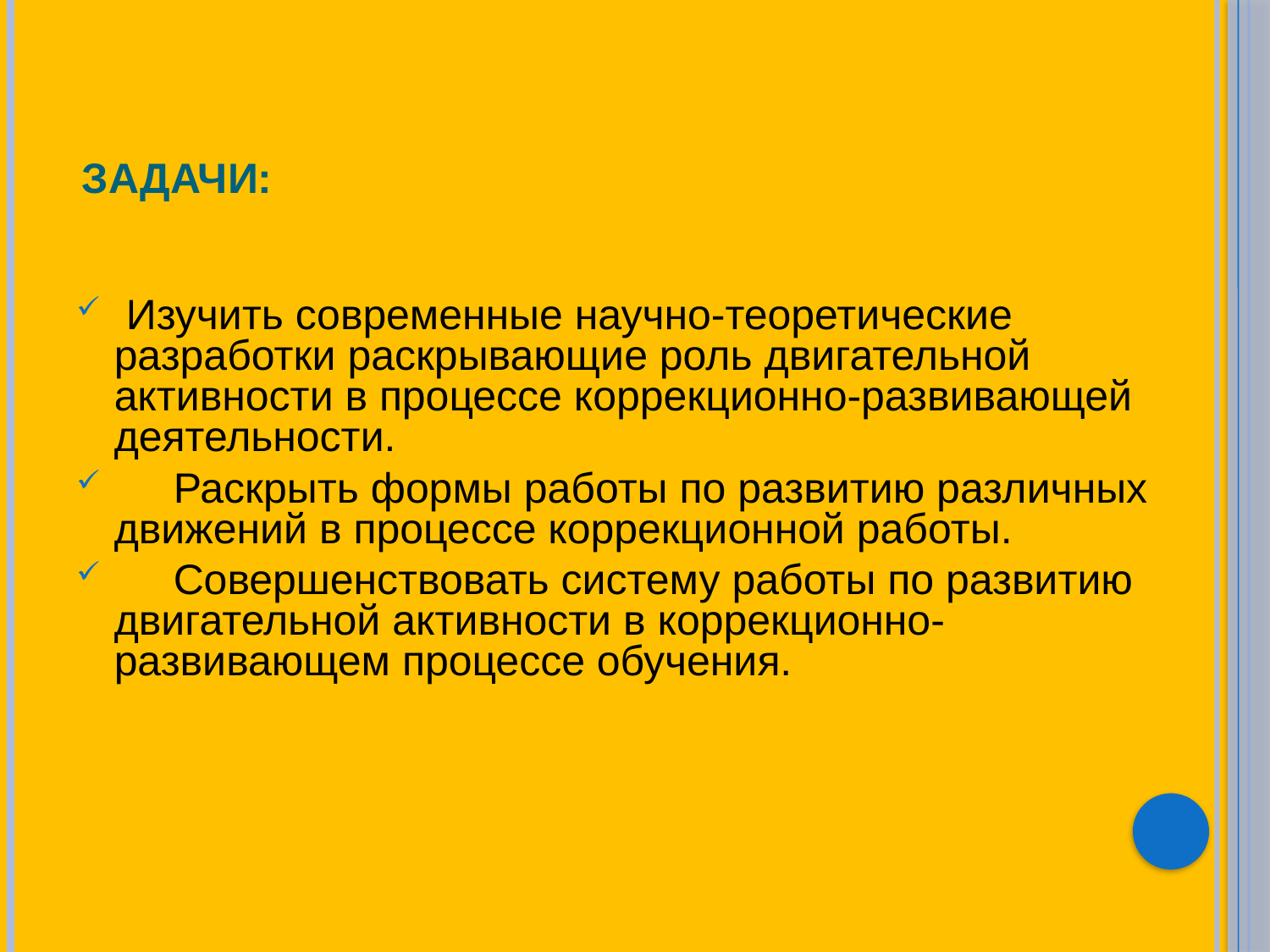

# Задачи:

 Изучить современные научно-теоретические разработки раскрывающие роль двигательной активности в процессе коррекционно-развивающей деятельности.
     Раскрыть формы работы по развитию различных движений в процессе коррекционной работы.
     Совершенствовать систему работы по развитию двигательной активности в коррекционно-развивающем процессе обучения.